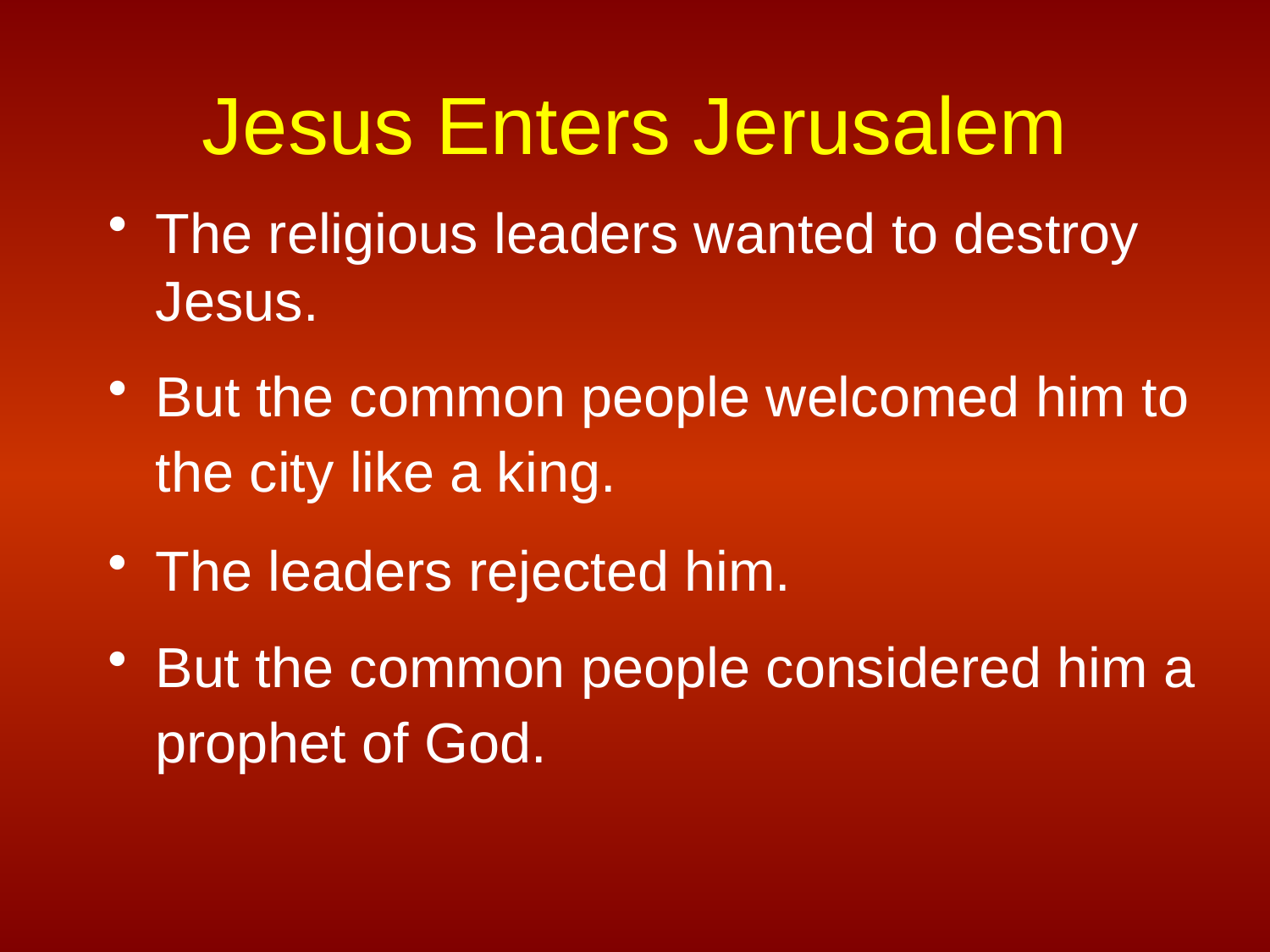

# Jesus Enters Jerusalem
The religious leaders wanted to destroy Jesus.
But the common people welcomed him to the city like a king.
The leaders rejected him.
But the common people considered him a prophet of God.